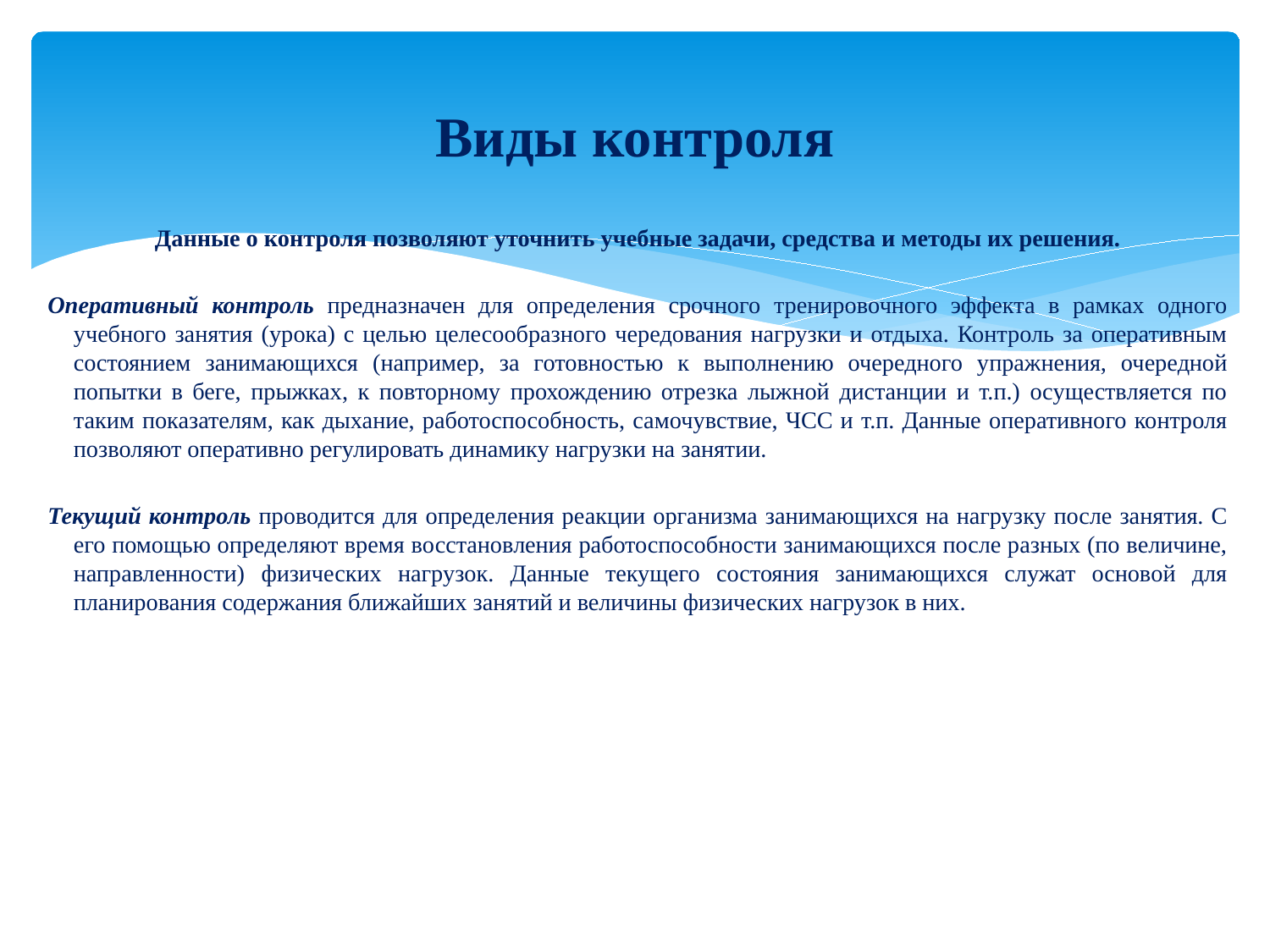

# Виды контроля
Данные о контроля позволяют уточнить учебные задачи, средства и методы их решения.

Оперативный контроль предназначен для определения срочного тренировочного эффекта в рамках одного учебного занятия (урока) с целью целесообразного чередования нагрузки и отдыха. Контроль за оперативным состоянием занимающихся (например, за готовностью к выполнению очередного упражнения, очередной попытки в беге, прыжках, к повторному прохождению отрезка лыжной дистанции и т.п.) осуществляется по таким показателям, как дыхание, работоспособность, самочувствие, ЧСС и т.п. Данные оперативного контроля позволяют оперативно регулировать динамику нагрузки на занятии.

Текущий контроль проводится для определения реакции организма занимающихся на нагрузку после занятия. С его помощью определяют время восстановления работоспособности занимающихся после разных (по величине, направленности) физических нагрузок. Данные текущего состояния занимающихся служат основой для планирования содержания ближайших занятий и величины физических нагрузок в них.